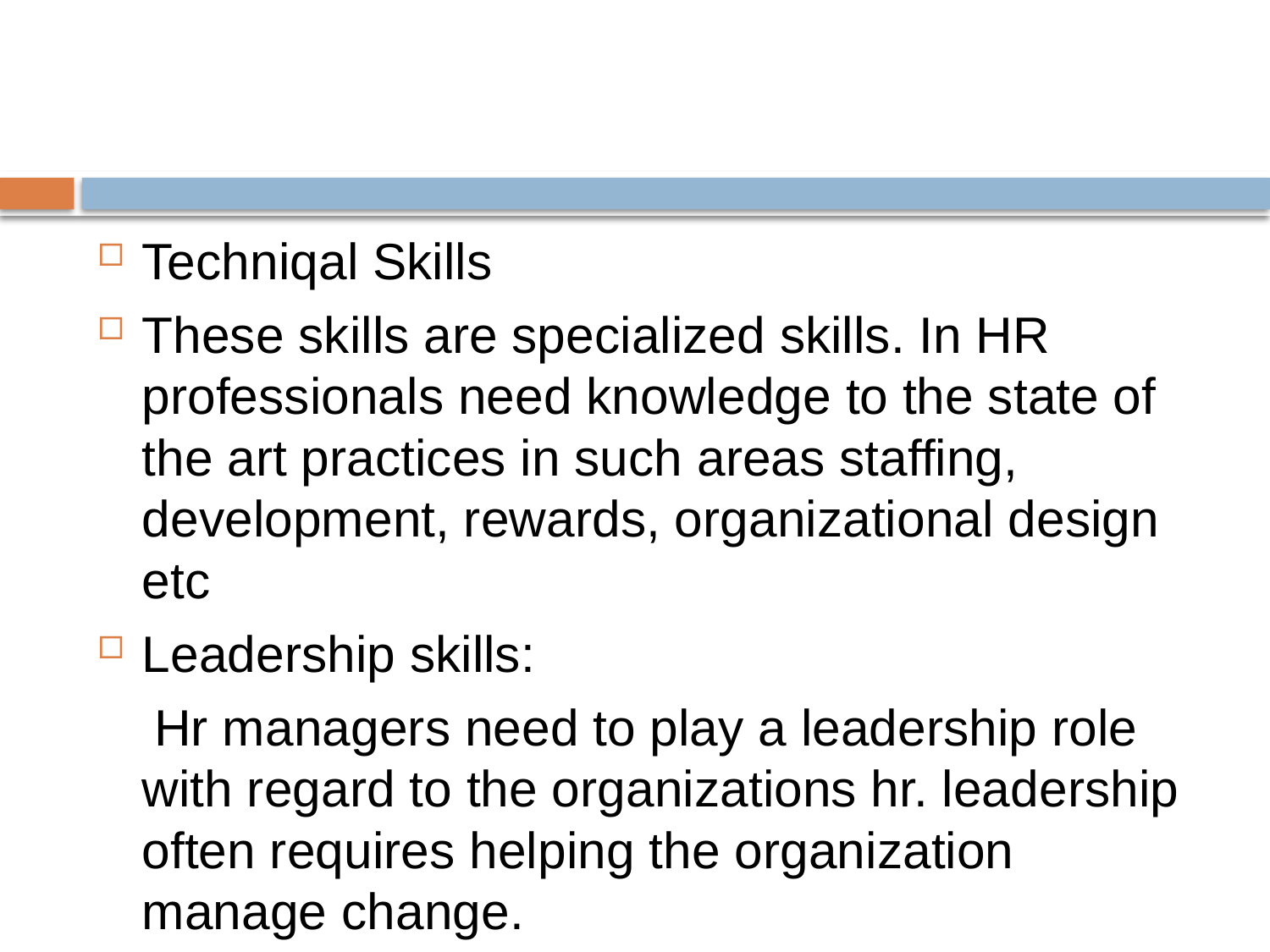

#
Techniqal Skills
These skills are specialized skills. In HR professionals need knowledge to the state of the art practices in such areas staffing, development, rewards, organizational design etc
Leadership skills:
    Hr managers need to play a leadership role with regard to the organizations hr. leadership often requires helping the organization manage change.